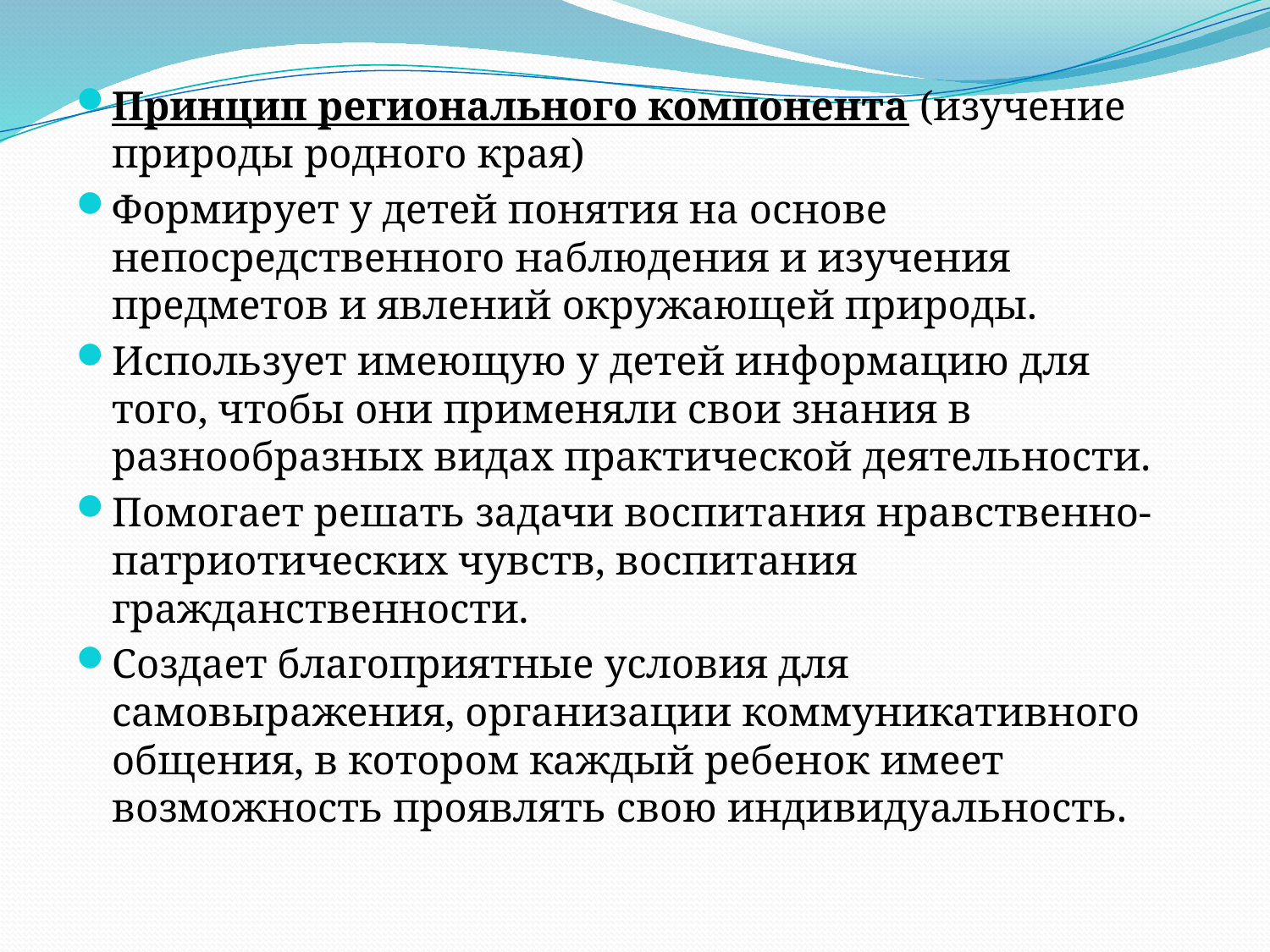

Принцип регионального компонента (изучение природы родного края)
Формирует у детей понятия на основе непосредственного наблюдения и изучения предметов и явлений окружающей природы.
Использует имеющую у детей информацию для того, чтобы они применяли свои знания в разнообразных видах практической деятельности.
Помогает решать задачи воспитания нравственно-патриотических чувств, воспитания гражданственности.
Создает благоприятные условия для самовыражения, организации коммуникативного общения, в котором каждый ребенок имеет возможность проявлять свою индивидуальность.

#